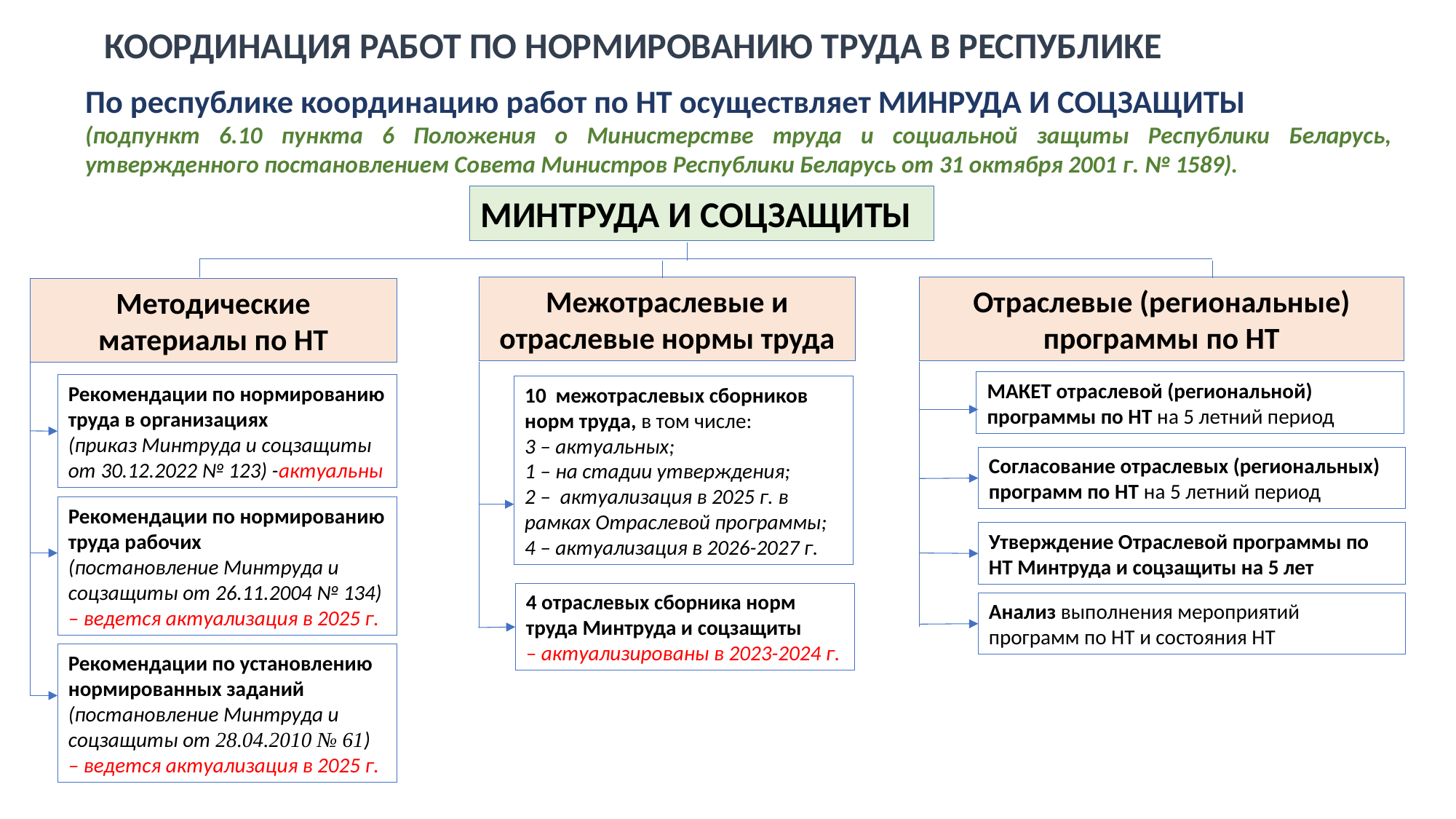

Координация работ по нормированию труда В республике
По республике координацию работ по НТ осуществляет МИНРУДА И СОЦЗАЩИТЫ
(подпункт 6.10 пункта 6 Положения о Министерстве труда и социальной защиты Республики Беларусь, утвержденного постановлением Совета Министров Республики Беларусь от 31 октября 2001 г. № 1589).
МИНТРУДА И СОЦЗАЩИТЫ
Межотраслевые и отраслевые нормы труда
Отраслевые (региональные) программы по НТ
Методические материалы по НТ
МАКЕТ отраслевой (региональной) программы по НТ на 5 летний период
Рекомендации по нормированию труда в организациях
(приказ Минтруда и соцзащиты от 30.12.2022 № 123) -актуальны
10  межотраслевых сборников норм труда, в том числе:
3 – актуальных;
1 – на стадии утверждения;
2 –  актуализация в 2025 г. в рамках Отраслевой программы;
4 – актуализация в 2026-2027 г.
Согласование отраслевых (региональных) программ по НТ на 5 летний период
Рекомендации по нормированию труда рабочих
(постановление Минтруда и соцзащиты от 26.11.2004 № 134) – ведется актуализация в 2025 г.
Утверждение Отраслевой программы по НТ Минтруда и соцзащиты на 5 лет
4 отраслевых сборника норм труда Минтруда и соцзащиты
– актуализированы в 2023-2024 г.
Анализ выполнения мероприятий программ по НТ и состояния НТ
Рекомендации по установлению нормированных заданий (постановление Минтруда и соцзащиты от 28.04.2010 № 61)
– ведется актуализация в 2025 г.